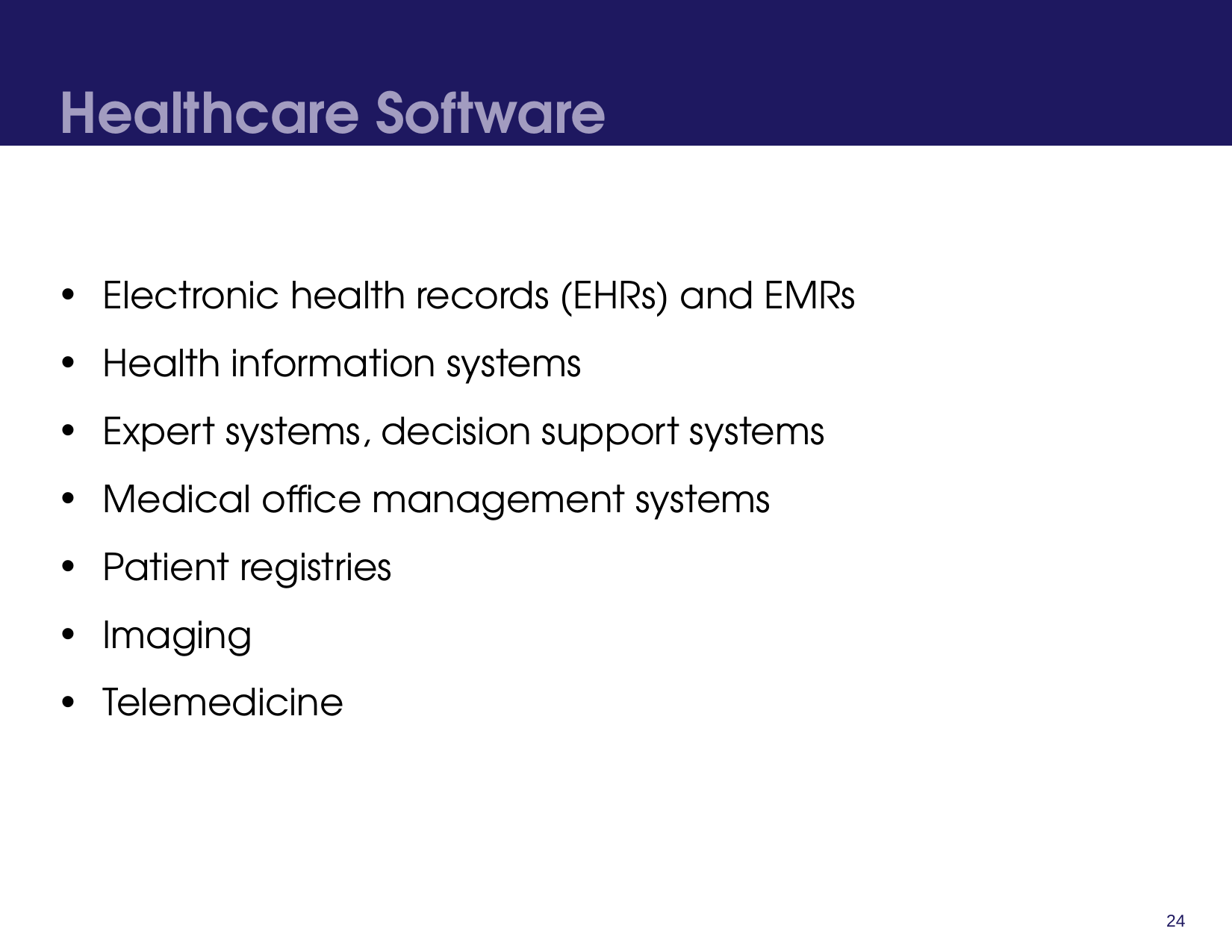

# Healthcare Software
Electronic health records (EHRs) and EMRs
Health information systems
Expert systems, decision support systems
Medical office management systems
Patient registries
Imaging
Telemedicine
24